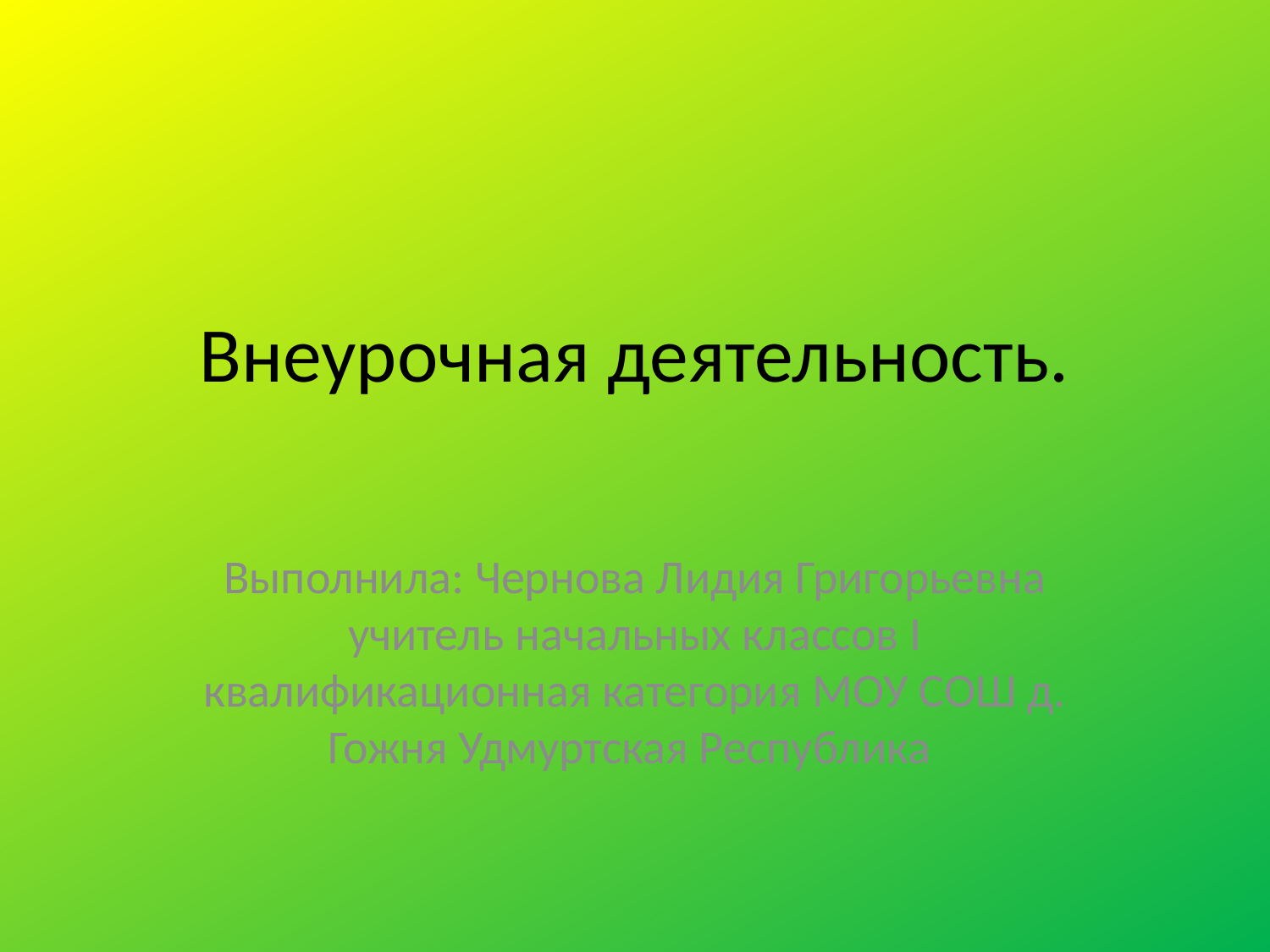

# Внеурочная деятельность.
Выполнила: Чернова Лидия Григорьевна учитель начальных классов I квалификационная категория МОУ СОШ д. Гожня Удмуртская Республика